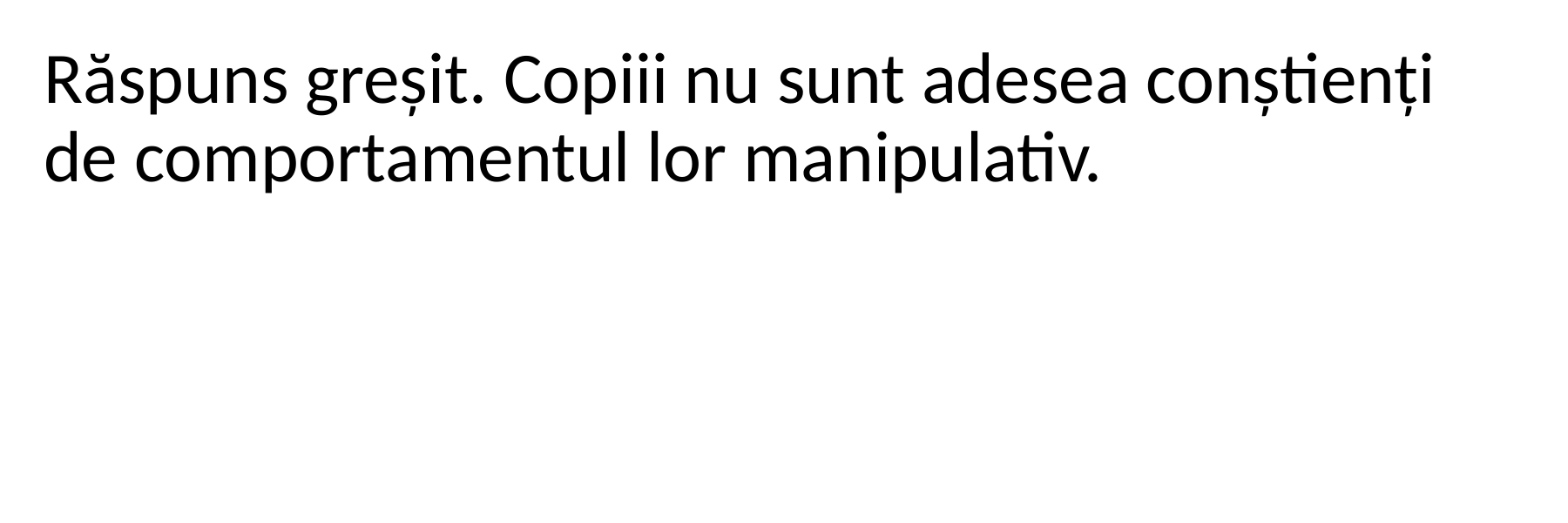

Răspuns greșit. Copiii nu sunt adesea conștienți de comportamentul lor manipulativ.